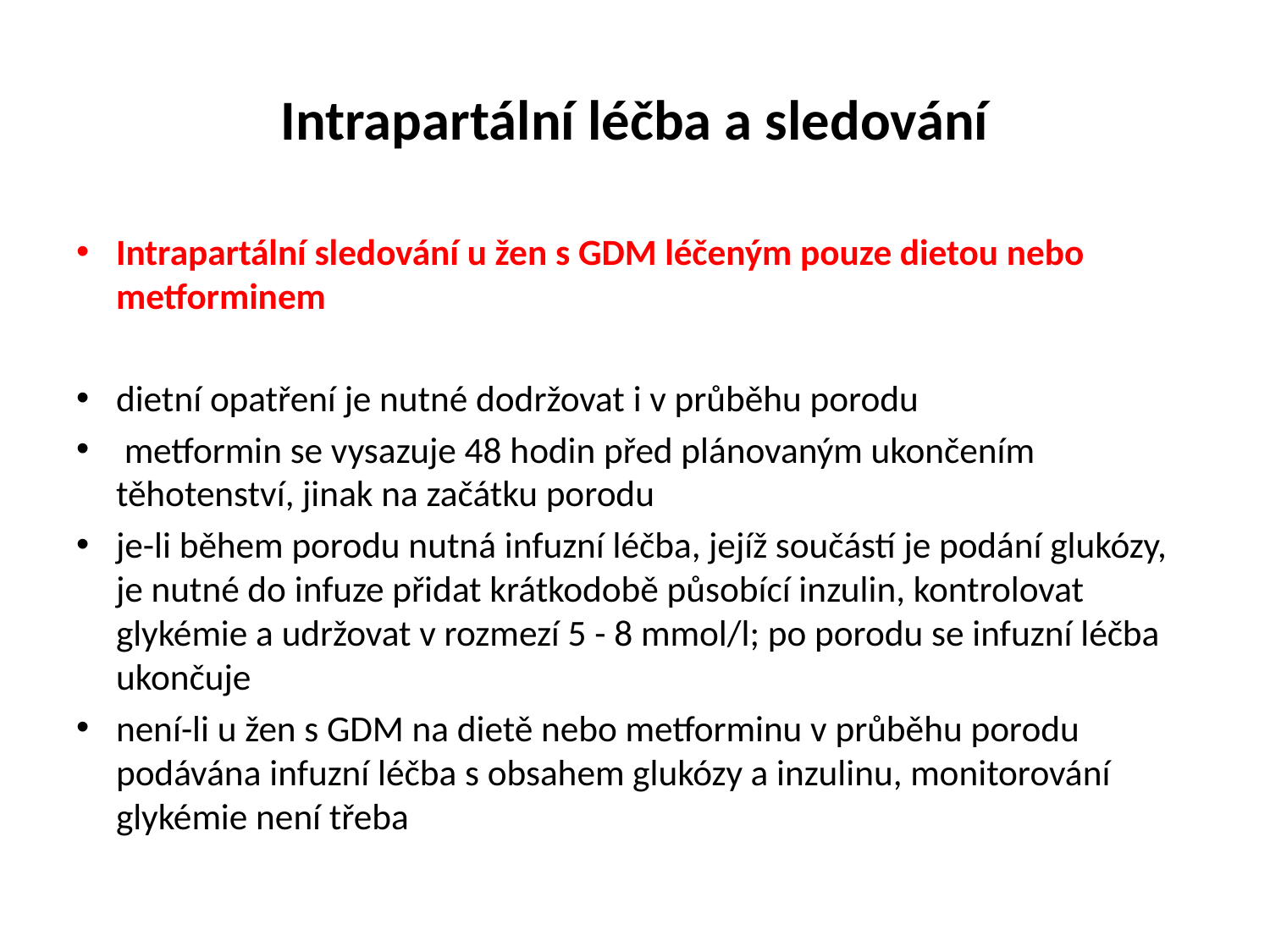

# Intrapartální léčba a sledování
Intrapartální sledování u žen s GDM léčeným pouze dietou nebo metforminem

dietní opatření je nutné dodržovat i v průběhu porodu
 metformin se vysazuje 48 hodin před plánovaným ukončením těhotenství, jinak na začátku porodu
je-li během porodu nutná infuzní léčba, jejíž součástí je podání glukózy, je nutné do infuze přidat krátkodobě působící inzulin, kontrolovat glykémie a udržovat v rozmezí 5 - 8 mmol/l; po porodu se infuzní léčba ukončuje
není-li u žen s GDM na dietě nebo metforminu v průběhu porodu podávána infuzní léčba s obsahem glukózy a inzulinu, monitorování glykémie není třeba